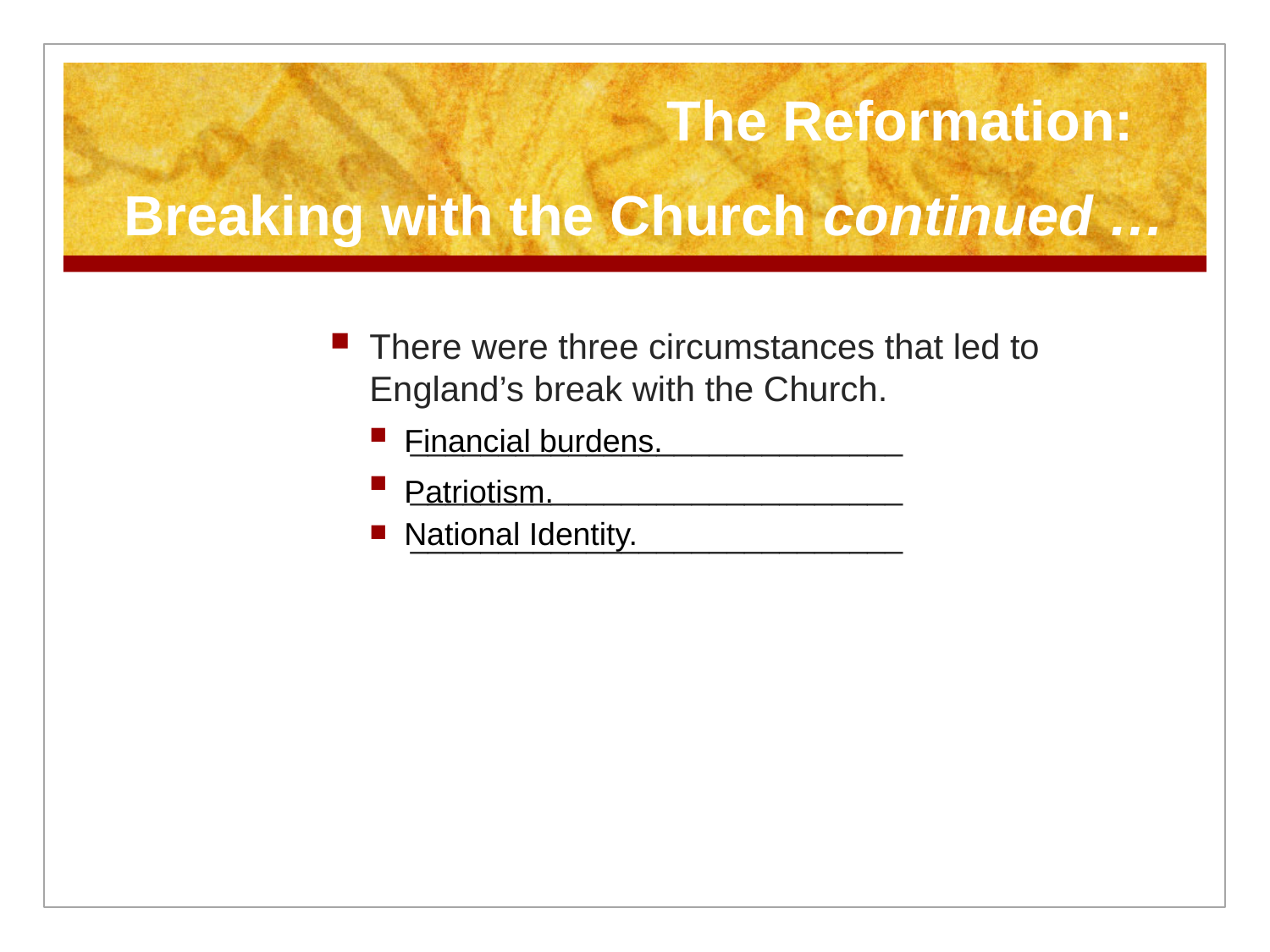

# The Reformation: Breaking with the Church continued …
There were three circumstances that led to England’s break with the Church.
____________________________
____________________________
____________________________
Financial burdens.
Patriotism.
National Identity.